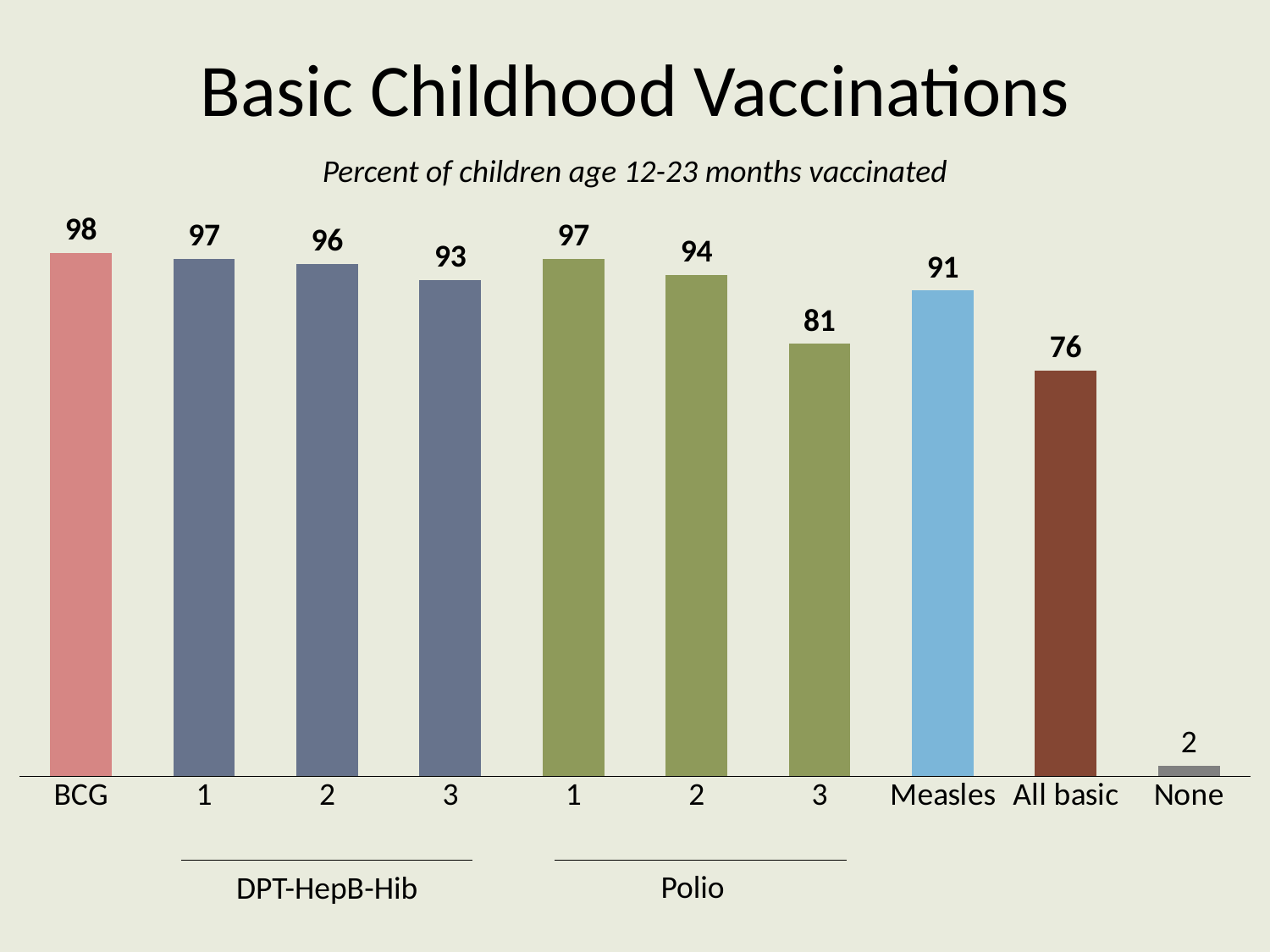

# Basic Childhood Vaccinations
Percent of children age 12-23 months vaccinated

### Chart

| Category | Series 1 |
|---|---|
| BCG | 98.0 |
| 1 | 97.0 |
| 2 | 96.0 |
| 3 | 93.0 |
| 1 | 97.0 |
| 2 | 94.0 |
| 3 | 81.0 |
| Measles | 91.0 |
| All basic | 76.0 |
| None | 2.0 |
Polio
DPT-HepB-Hib